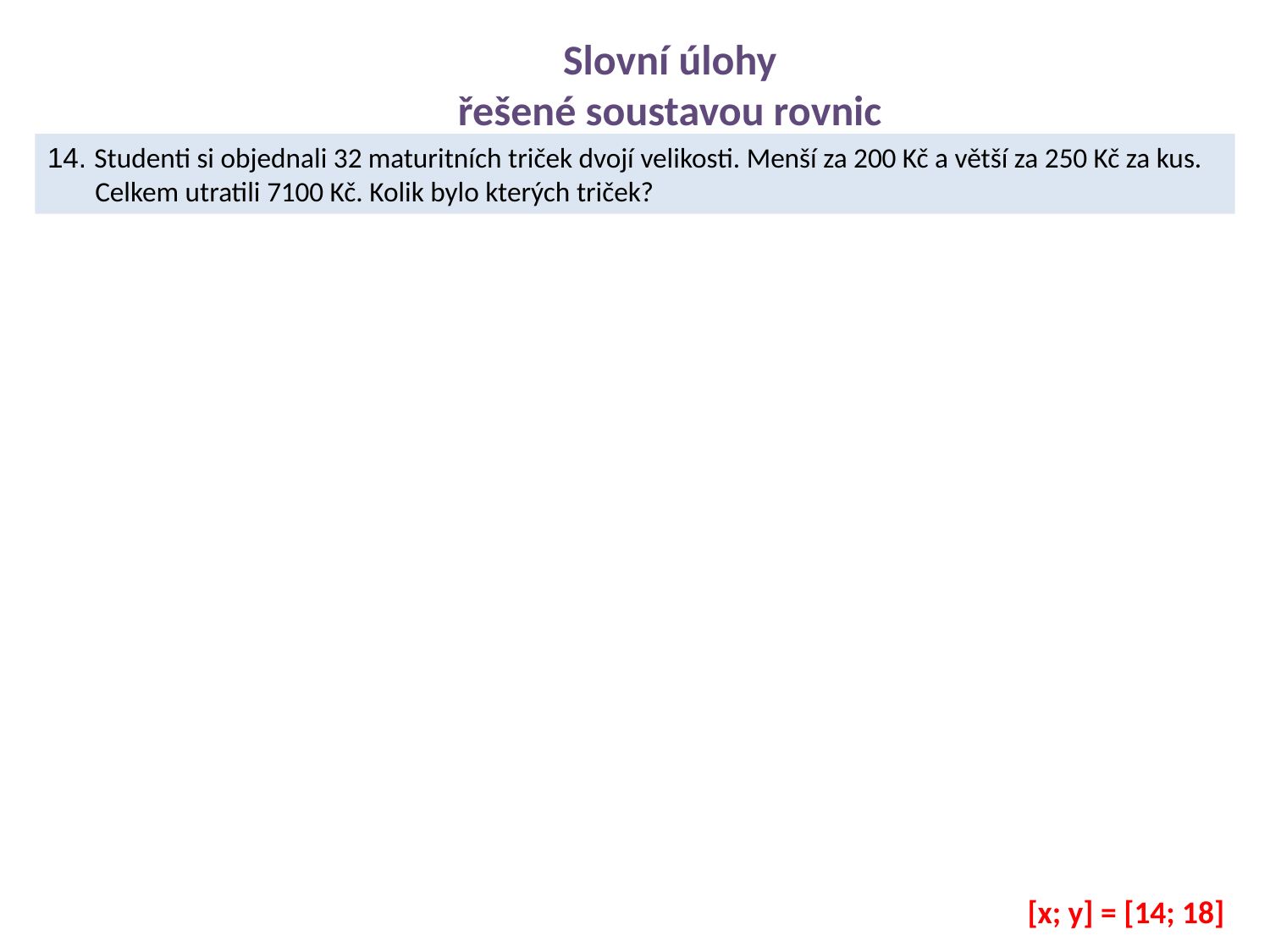

Slovní úlohy
řešené soustavou rovnic

14. Studenti si objednali 32 maturitních triček dvojí velikosti. Menší za 200 Kč a větší za 250 Kč za kus. Celkem utratili 7100 Kč. Kolik bylo kterých triček?

[x; y] = [14; 18]